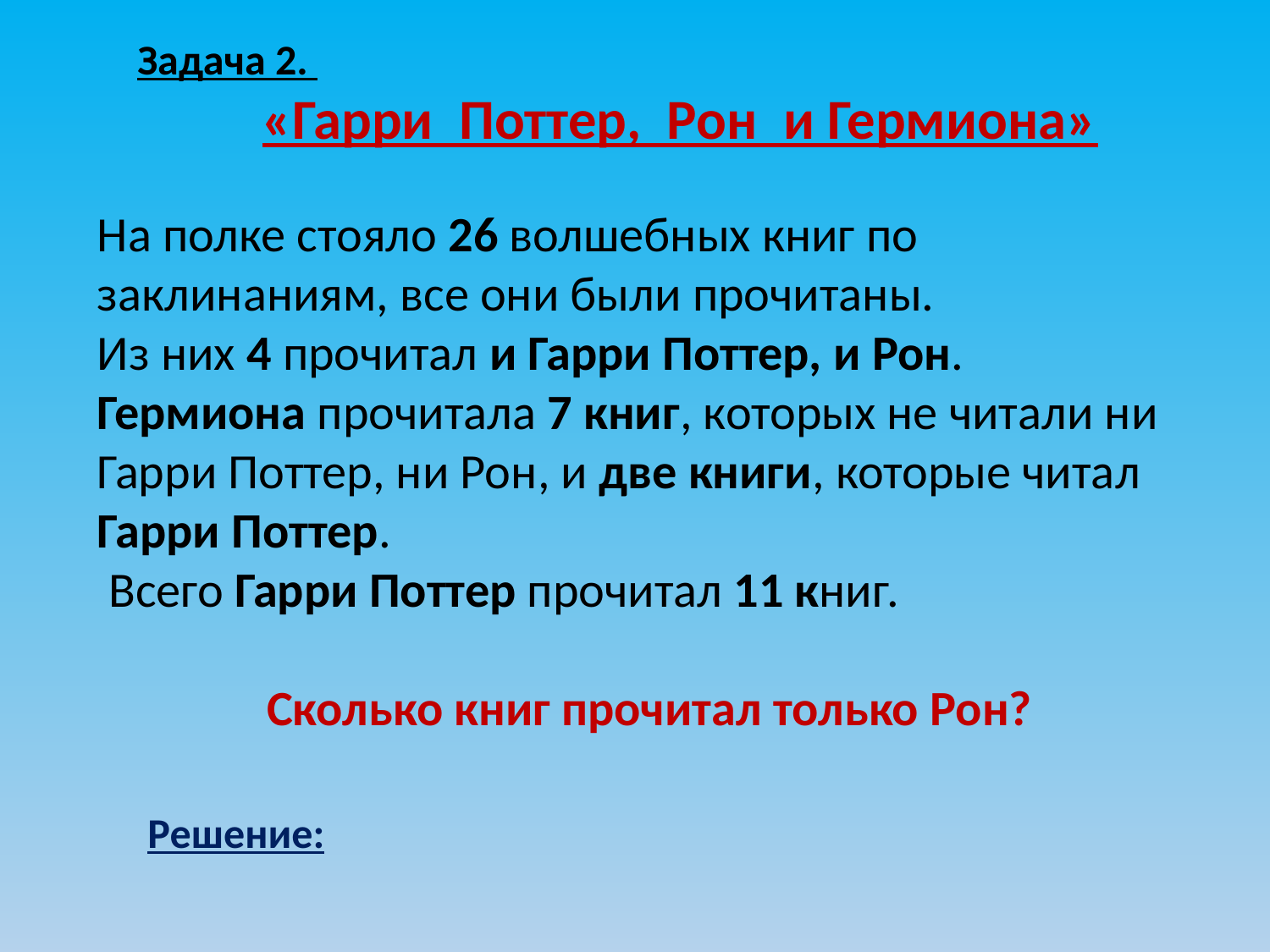

Задача 2.
«Гарри  Поттер,  Рон  и Гермиона»
На полке стояло 26 волшебных книг по заклинаниям, все они были прочитаны.
Из них 4 прочитал и Гарри Поттер, и Рон.
Гермиона прочитала 7 книг, которых не читали ни Гарри Поттер, ни Рон, и две книги, которые читал Гарри Поттер.
 Всего Гарри Поттер прочитал 11 книг.

Сколько книг прочитал только Рон?
Решение: